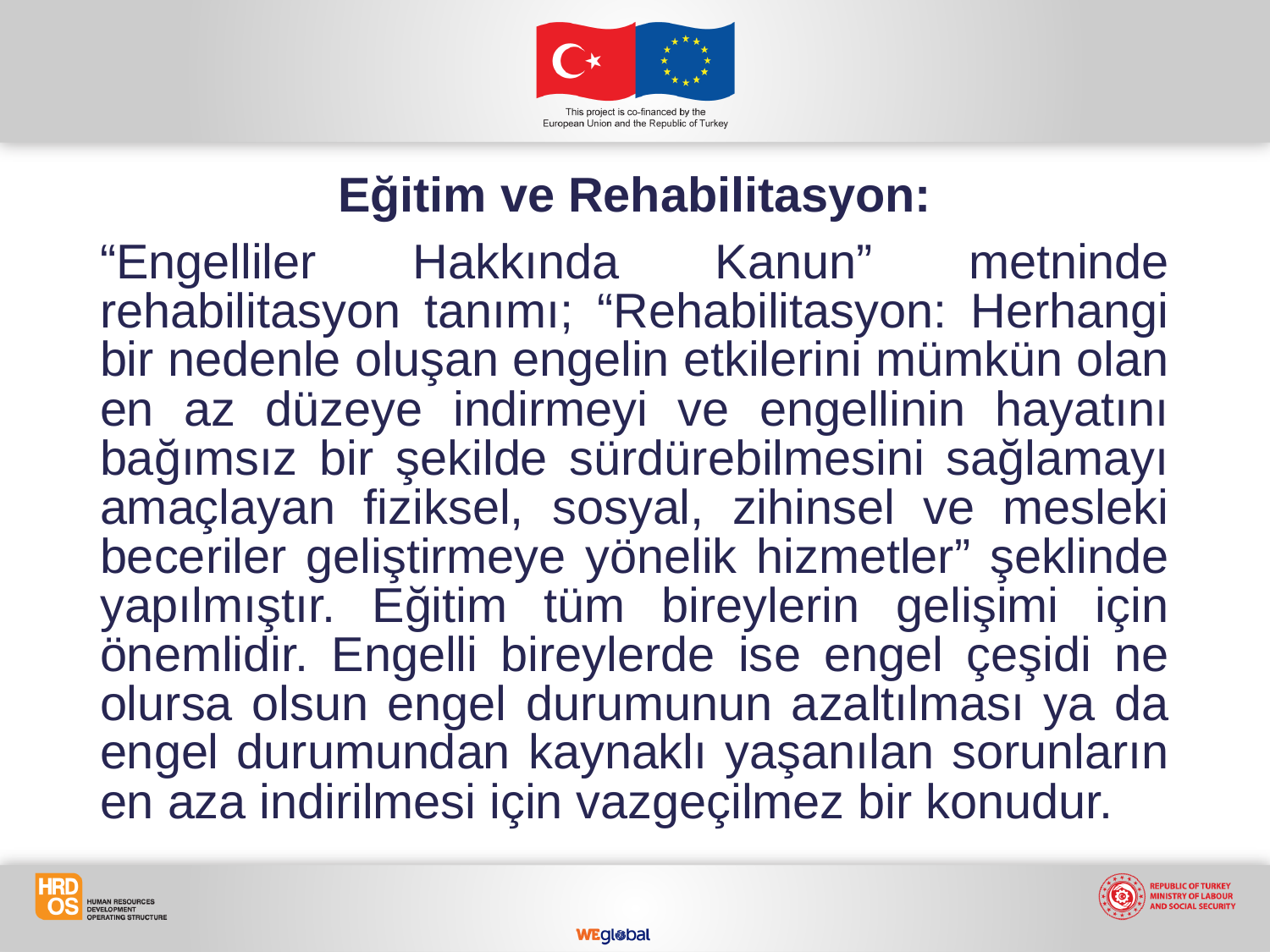

Eğitim ve Rehabilitasyon:
“Engelliler Hakkında Kanun” metninde rehabilitasyon tanımı; “Rehabilitasyon: Herhangi bir nedenle oluşan engelin etkilerini mümkün olan en az düzeye indirmeyi ve engellinin hayatını bağımsız bir şekilde sürdürebilmesini sağlamayı amaçlayan fiziksel, sosyal, zihinsel ve mesleki beceriler geliştirmeye yönelik hizmetler” şeklinde yapılmıştır. Eğitim tüm bireylerin gelişimi için önemlidir. Engelli bireylerde ise engel çeşidi ne olursa olsun engel durumunun azaltılması ya da engel durumundan kaynaklı yaşanılan sorunların en aza indirilmesi için vazgeçilmez bir konudur.